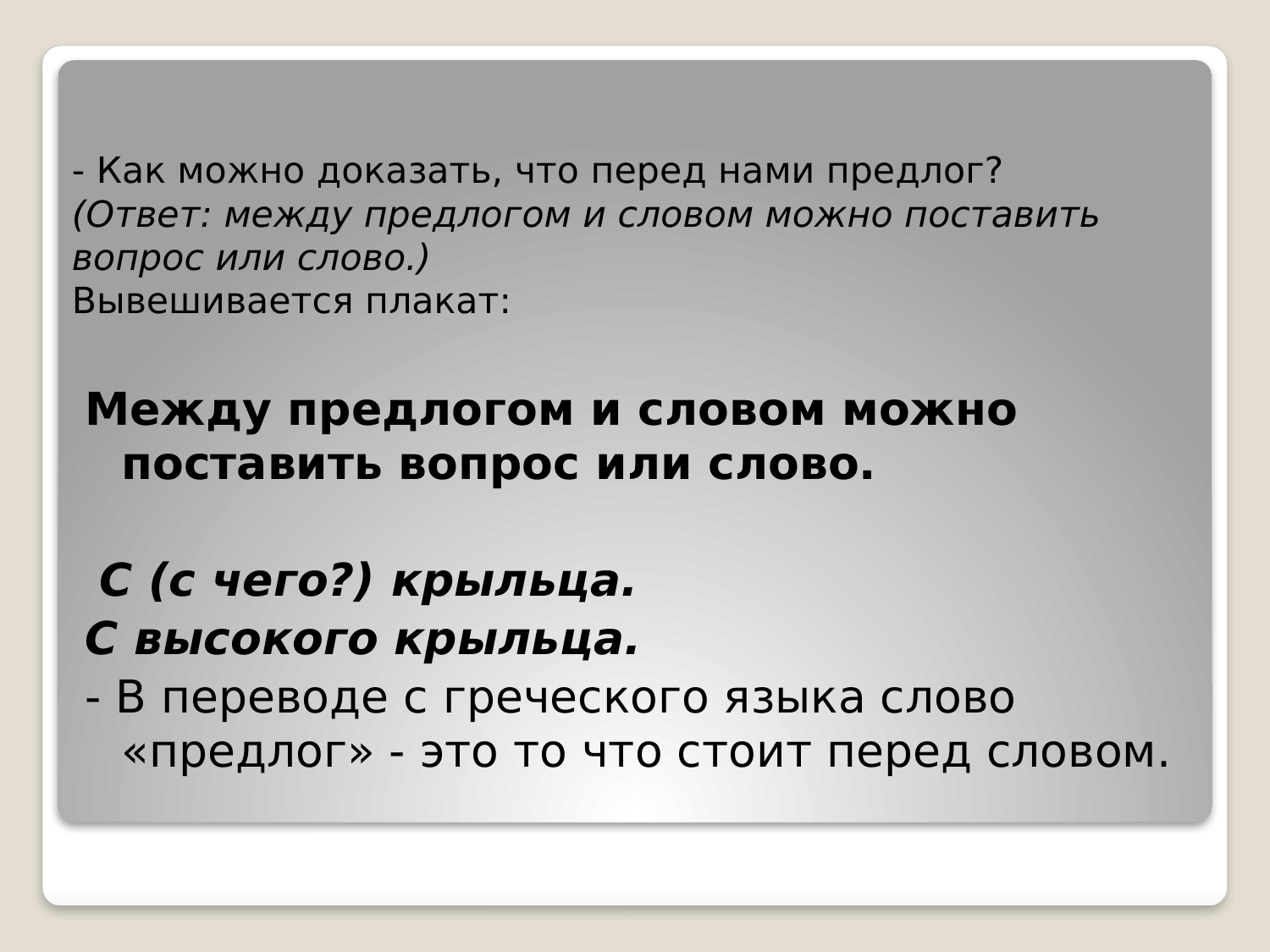

# - Как можно доказать, что перед нами предлог? (Ответ: между предлогом и словом можно поставить вопрос или слово.) Вывешивается плакат:
Между предлогом и словом можно поставить вопрос или слово.

 С (с чего?) крыльца.
С высокого крыльца.
- В переводе с греческого языка слово «предлог» - это то что стоит перед словом.